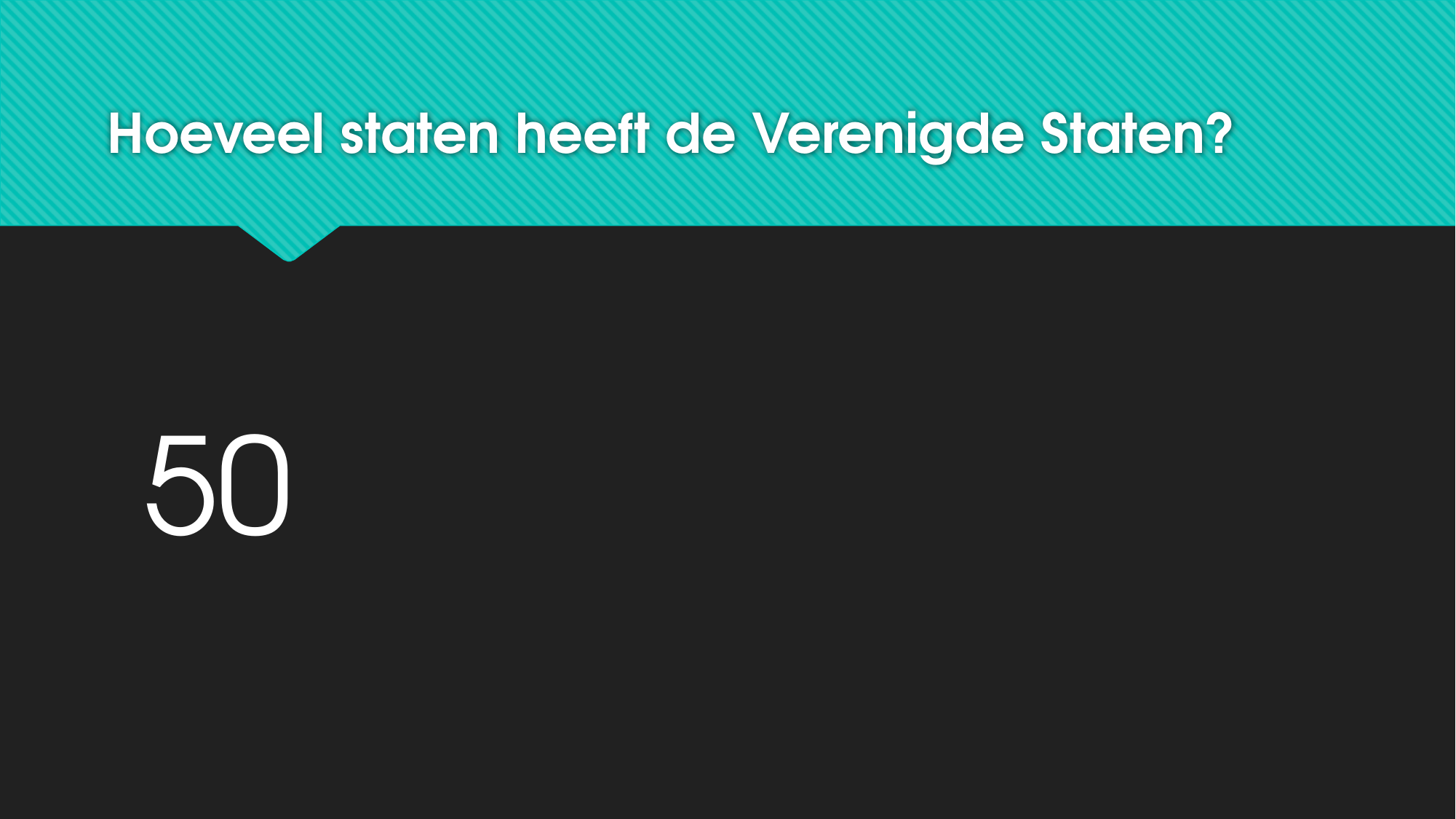

# Hoeveel staten heeft de Verenigde Staten?

50